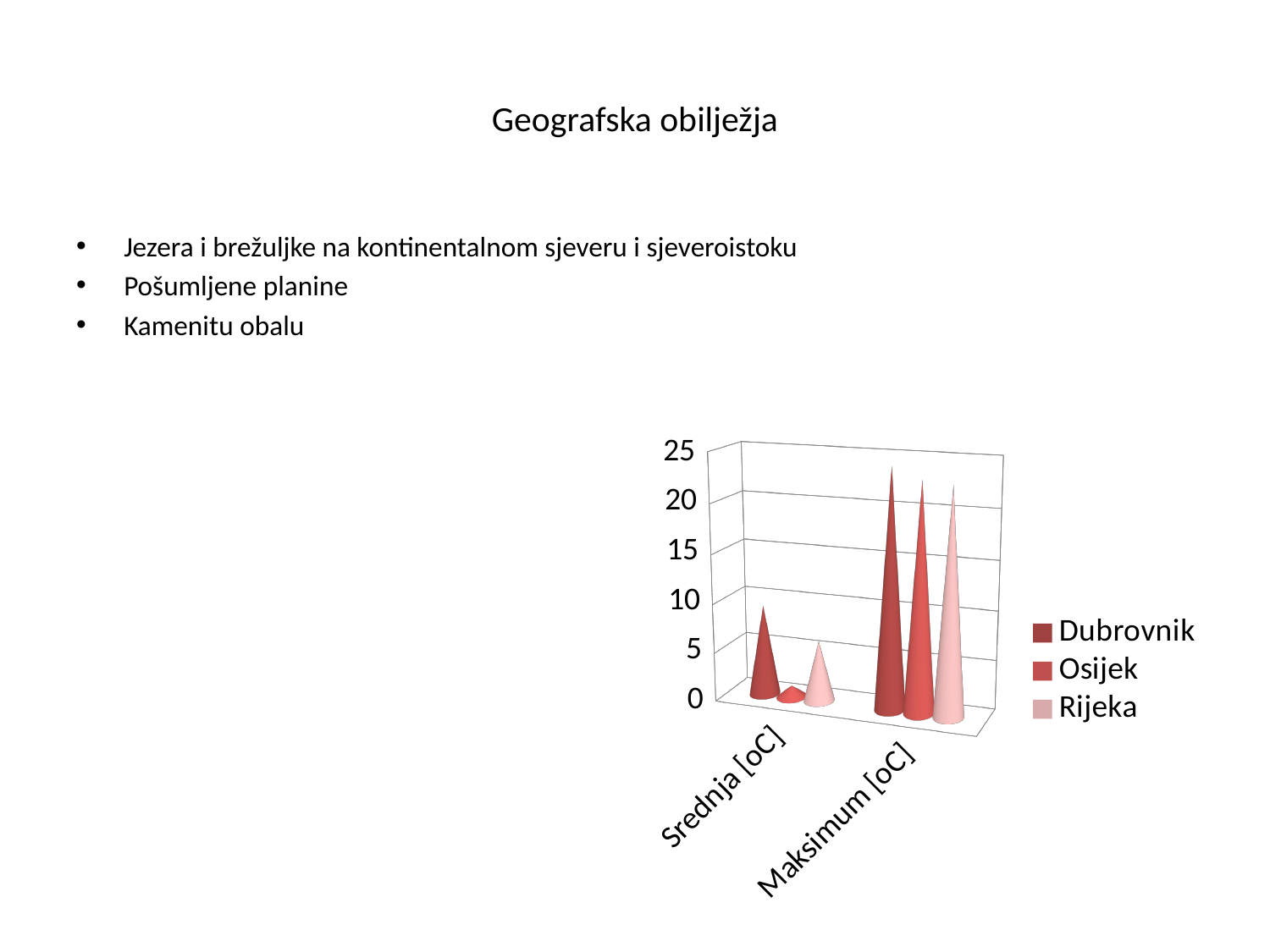

# Geografska obilježja
Jezera i brežuljke na kontinentalnom sjeveru i sjeveroistoku
Pošumljene planine
Kamenitu obalu

[unsupported chart]